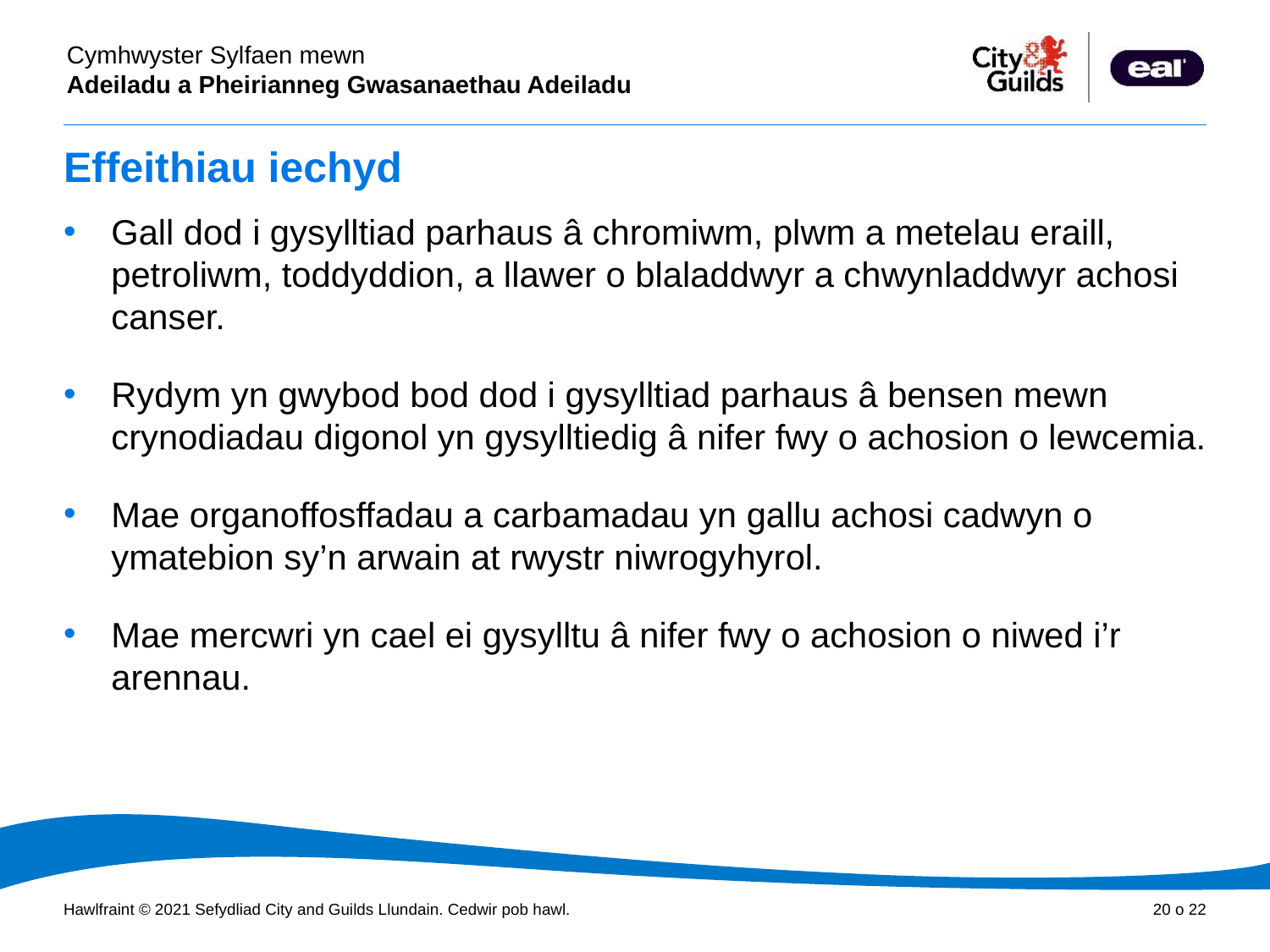

# Effeithiau iechyd
Gall dod i gysylltiad parhaus â chromiwm, plwm a metelau eraill, petroliwm, toddyddion, a llawer o blaladdwyr a chwynladdwyr achosi canser.
Rydym yn gwybod bod dod i gysylltiad parhaus â bensen mewn crynodiadau digonol yn gysylltiedig â nifer fwy o achosion o lewcemia.
Mae organoffosffadau a carbamadau yn gallu achosi cadwyn o ymatebion sy’n arwain at rwystr niwrogyhyrol.
Mae mercwri yn cael ei gysylltu â nifer fwy o achosion o niwed i’r arennau.